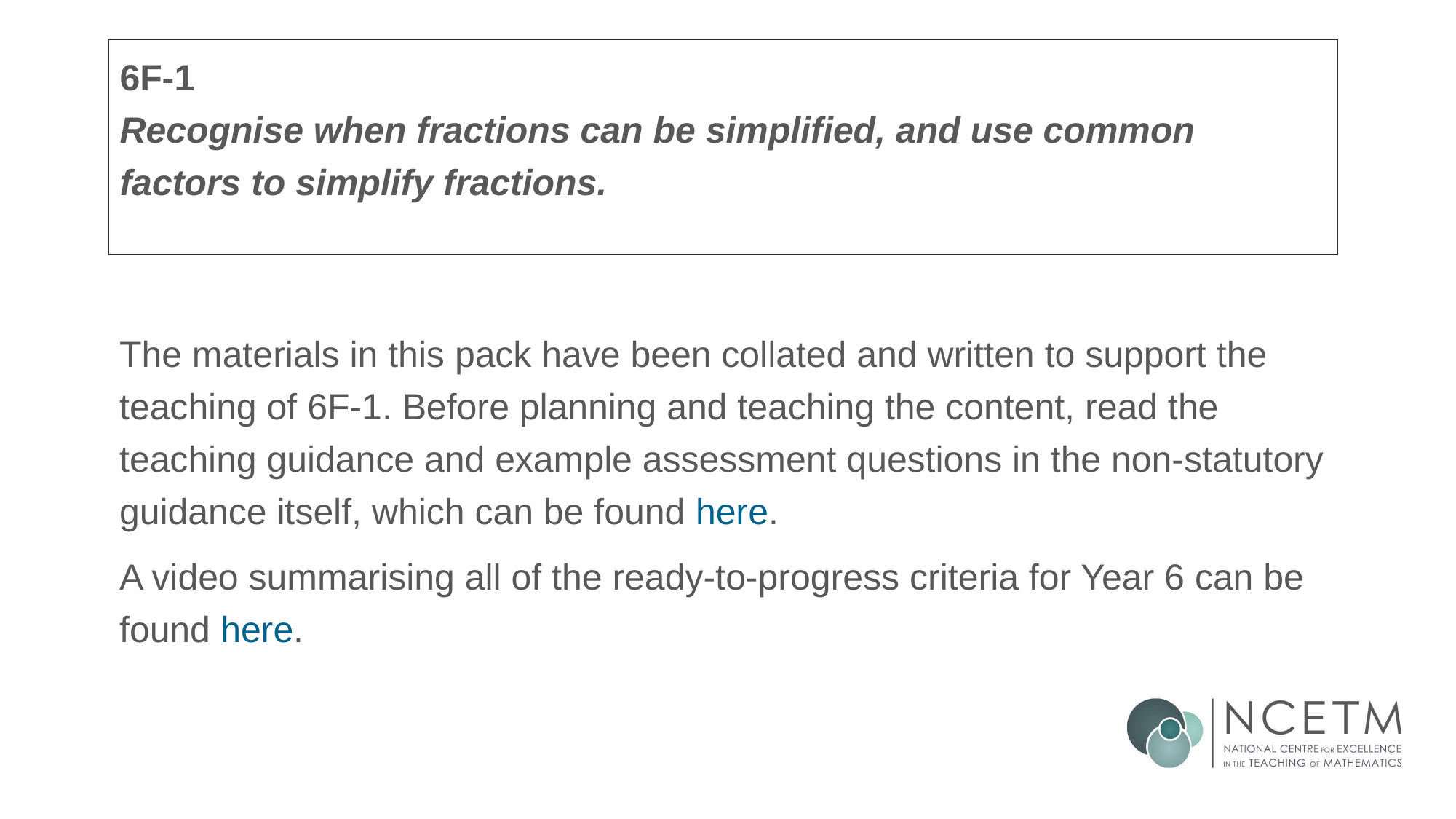

# 6F-1 Recognise when fractions can be simplified, and use common factors to simplify fractions.
The materials in this pack have been collated and written to support the teaching of 6F-1. Before planning and teaching the content, read the teaching guidance and example assessment questions in the non-statutory guidance itself, which can be found here.
A video summarising all of the ready-to-progress criteria for Year 6 can be found here.